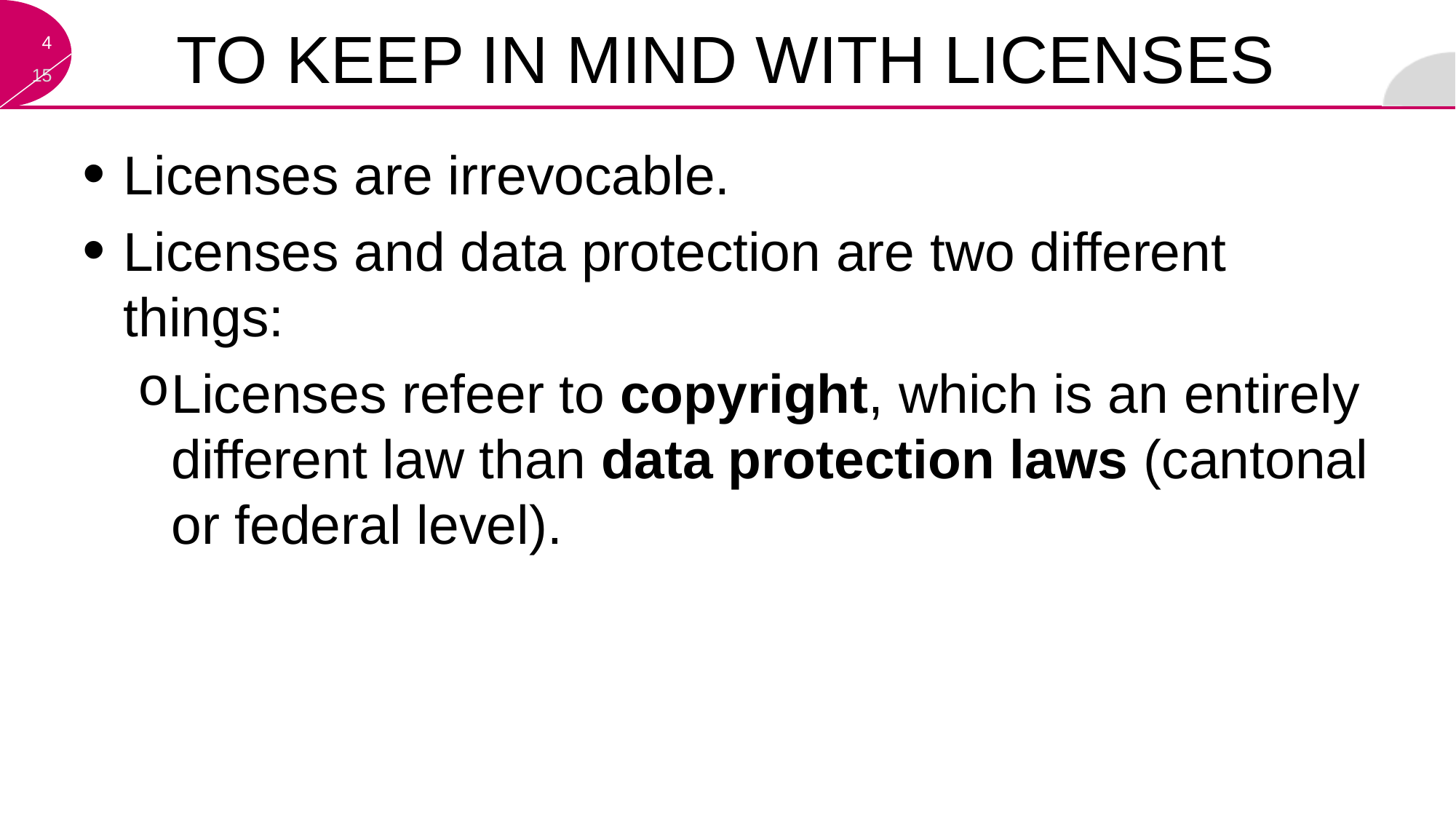

# To keep in mind with licenses
Licenses are irrevocable.
Licenses and data protection are two different things:
Licenses refeer to copyright, which is an entirely different law than data protection laws (cantonal or federal level).